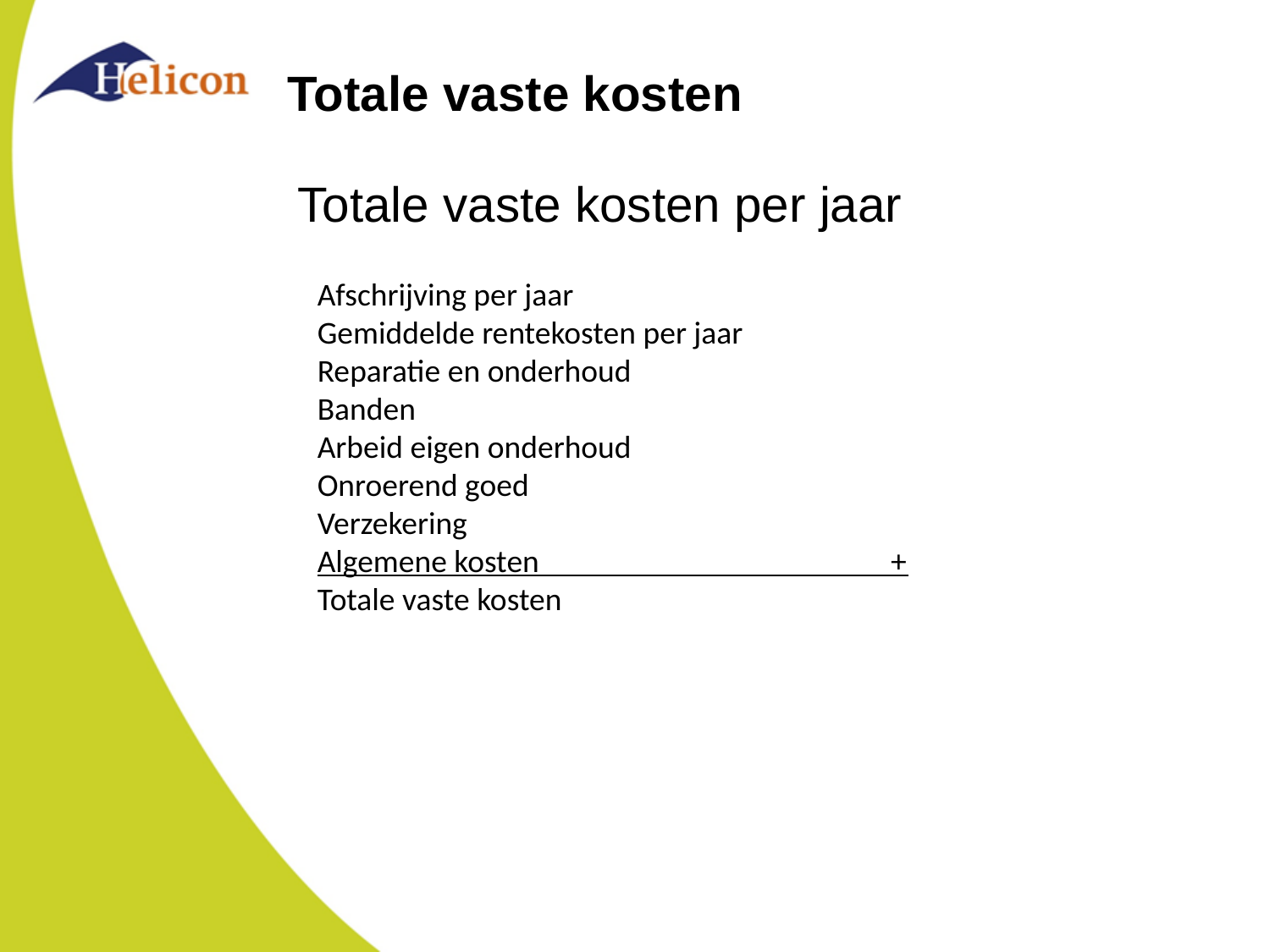

# Totale vaste kosten
Totale vaste kosten per jaar
Afschrijving per jaar
Gemiddelde rentekosten per jaar
Reparatie en onderhoud
Banden
Arbeid eigen onderhoud
Onroerend goed
Verzekering
Algemene kosten                                                 +
Totale vaste kosten